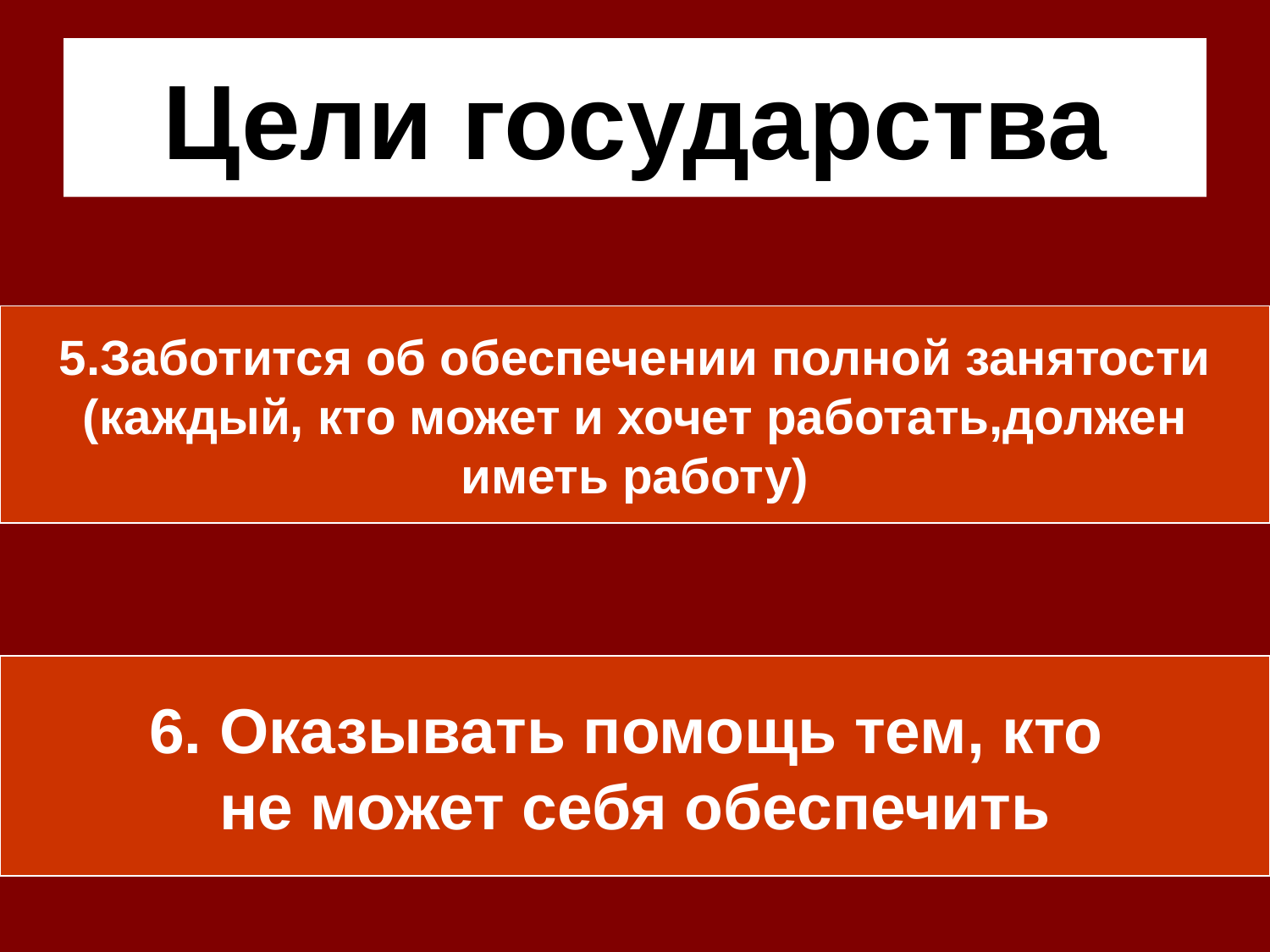

# Цели государства

5.Заботится об обеспечении полной занятости
(каждый, кто может и хочет работать,должен
иметь работу)
6. Оказывать помощь тем, кто
не может себя обеспечить